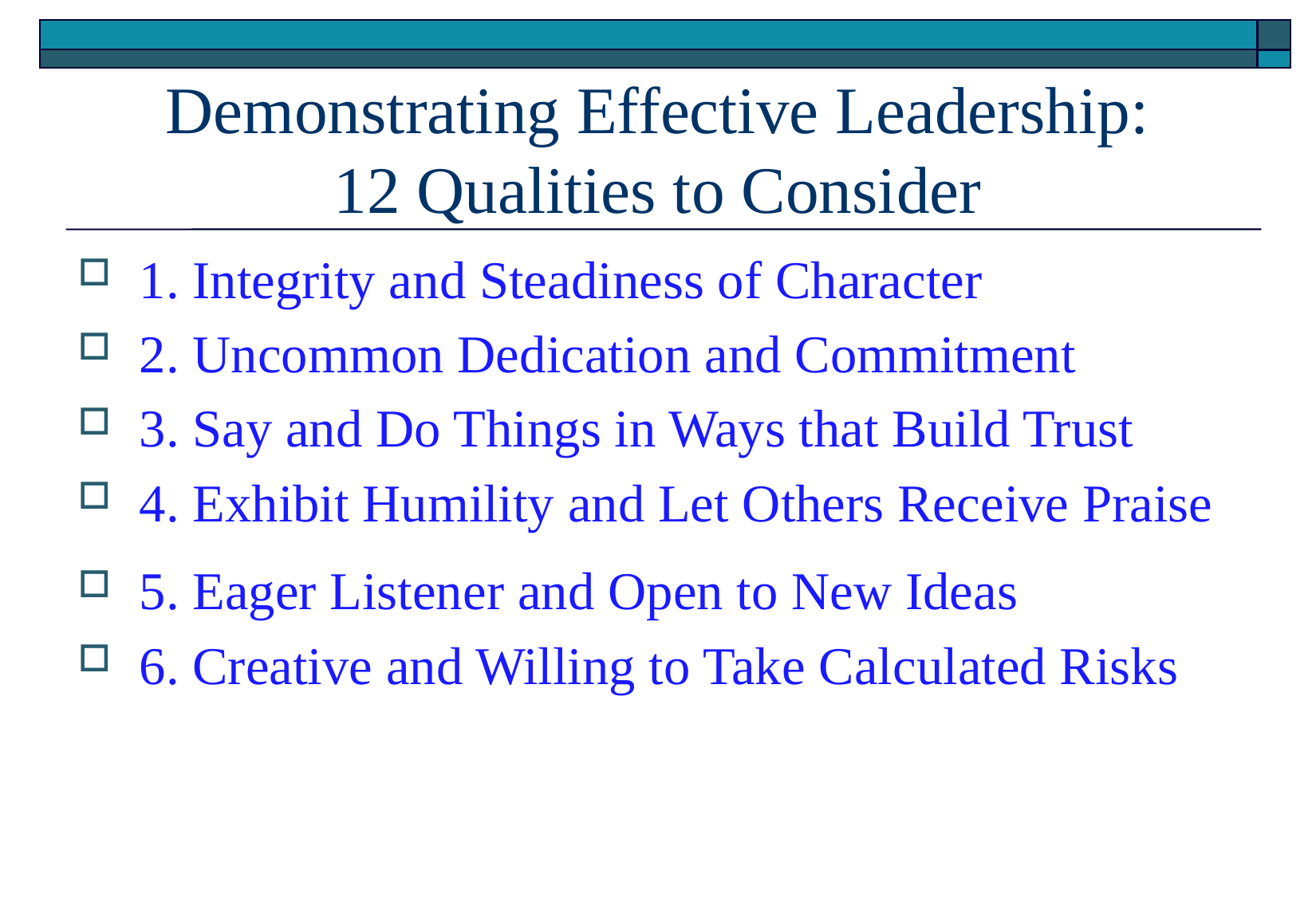

# Demonstrating Effective Leadership: 12 Qualities to Consider
1. Integrity and Steadiness of Character
2. Uncommon Dedication and Commitment
3. Say and Do Things in Ways that Build Trust
4. Exhibit Humility and Let Others Receive Praise
5. Eager Listener and Open to New Ideas
6. Creative and Willing to Take Calculated Risks